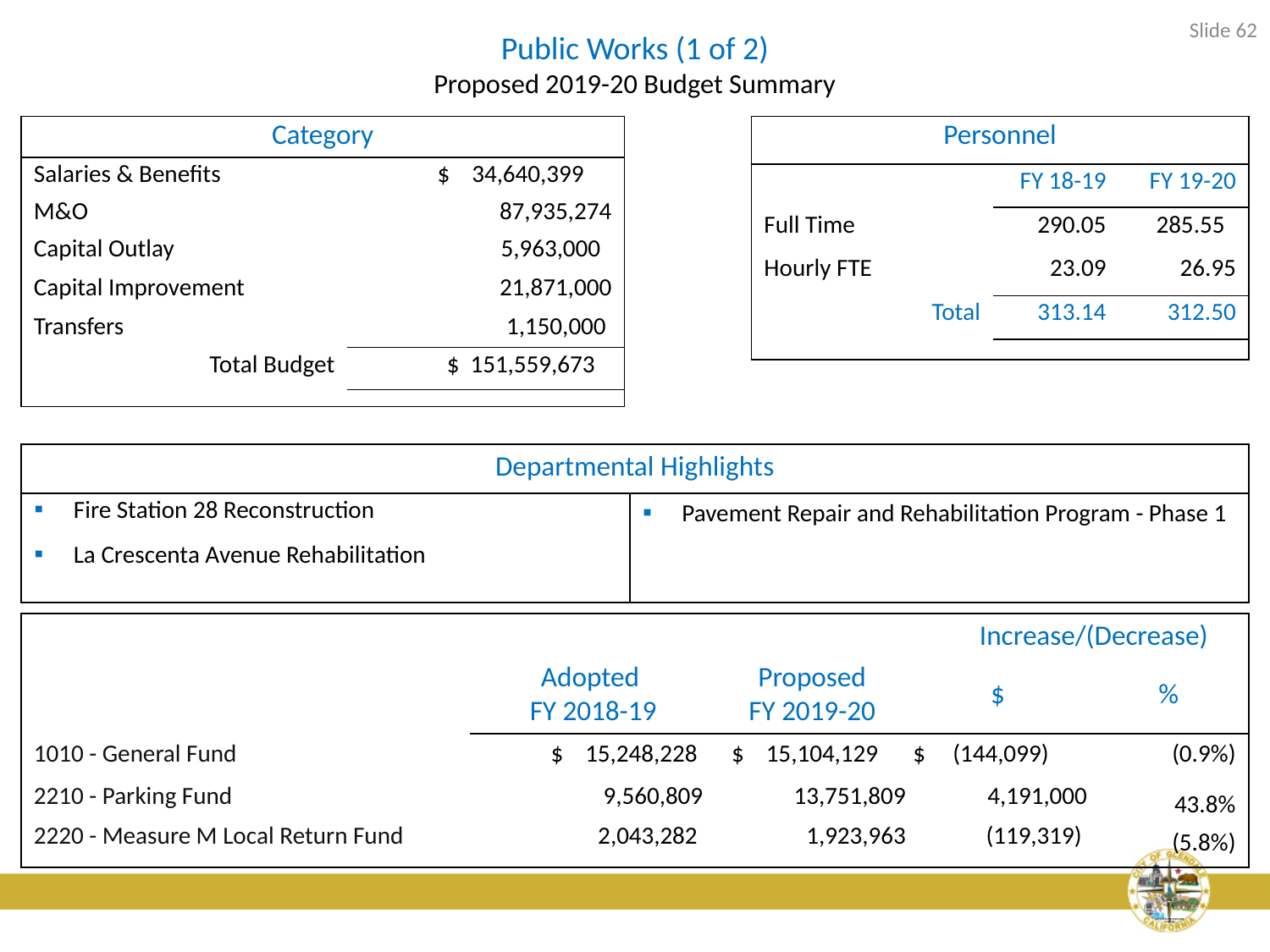

Slide 62
# Public Works (1 of 2) Proposed 2019-20 Budget Summary
| Category |  |
| --- | --- |
| Salaries & Benefits | $ 34,640,399 |
| M&O | 87,935,274 |
| Capital Outlay | 5,963,000 |
| Capital Improvement | 21,871,000 |
| Transfers | 1,150,000 |
| Total Budget | $ 151,559,673 |
|  |  |
| Personnel |  |  |
| --- | --- | --- |
|  | FY 18-19 | FY 19-20 |
| Full Time | 290.05 | 285.55 |
| Hourly FTE | 23.09 | 26.95 |
| Total | 313.14 | 312.50 |
|  |  |  |
| Departmental Highlights |  |
| --- | --- |
| Fire Station 28 Reconstruction | Pavement Repair and Rehabilitation Program - Phase 1 |
| La Crescenta Avenue Rehabilitation |  |
|  |  |
|  | Adopted FY 2018-19 | Proposed FY 2019-20 | Increase/(Decrease) |  |
| --- | --- | --- | --- | --- |
|  |  |  | $ | % |
| 1010 - General Fund | $ 15,248,228 | $ 15,104,129 | $ (144,099) | (0.9%) |
| 2210 - Parking Fund | 9,560,809 | 13,751,809 | 4,191,000 | 43.8% |
| 2220 - Measure M Local Return Fund | 2,043,282 | 1,923,963 | (119,319) | (5.8%) |
|  |  |  |  |  |